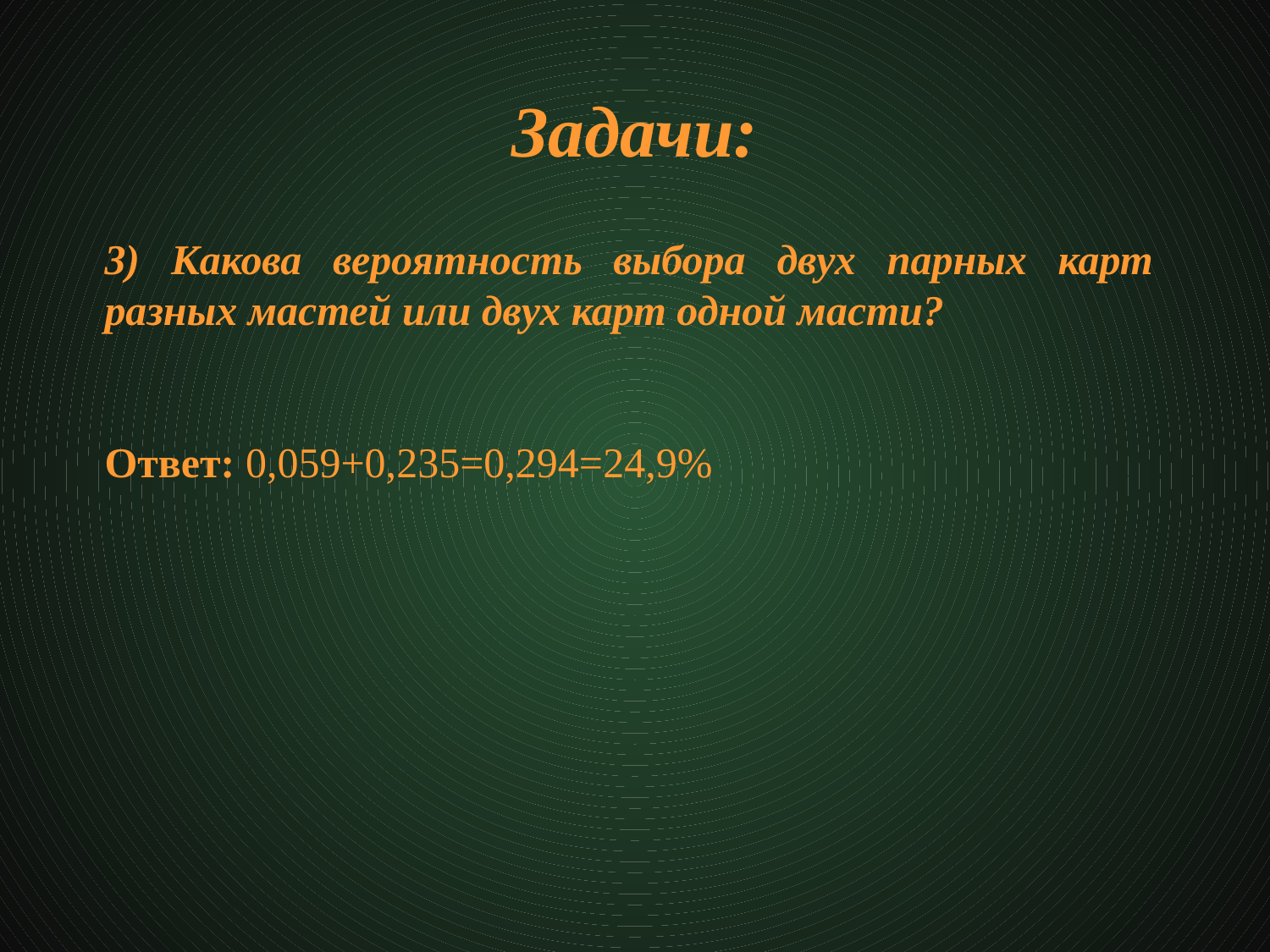

# Задачи:
3) Какова вероятность выбора двух парных карт разных мастей или двух карт одной масти?

Ответ: 0,059+0,235=0,294=24,9%